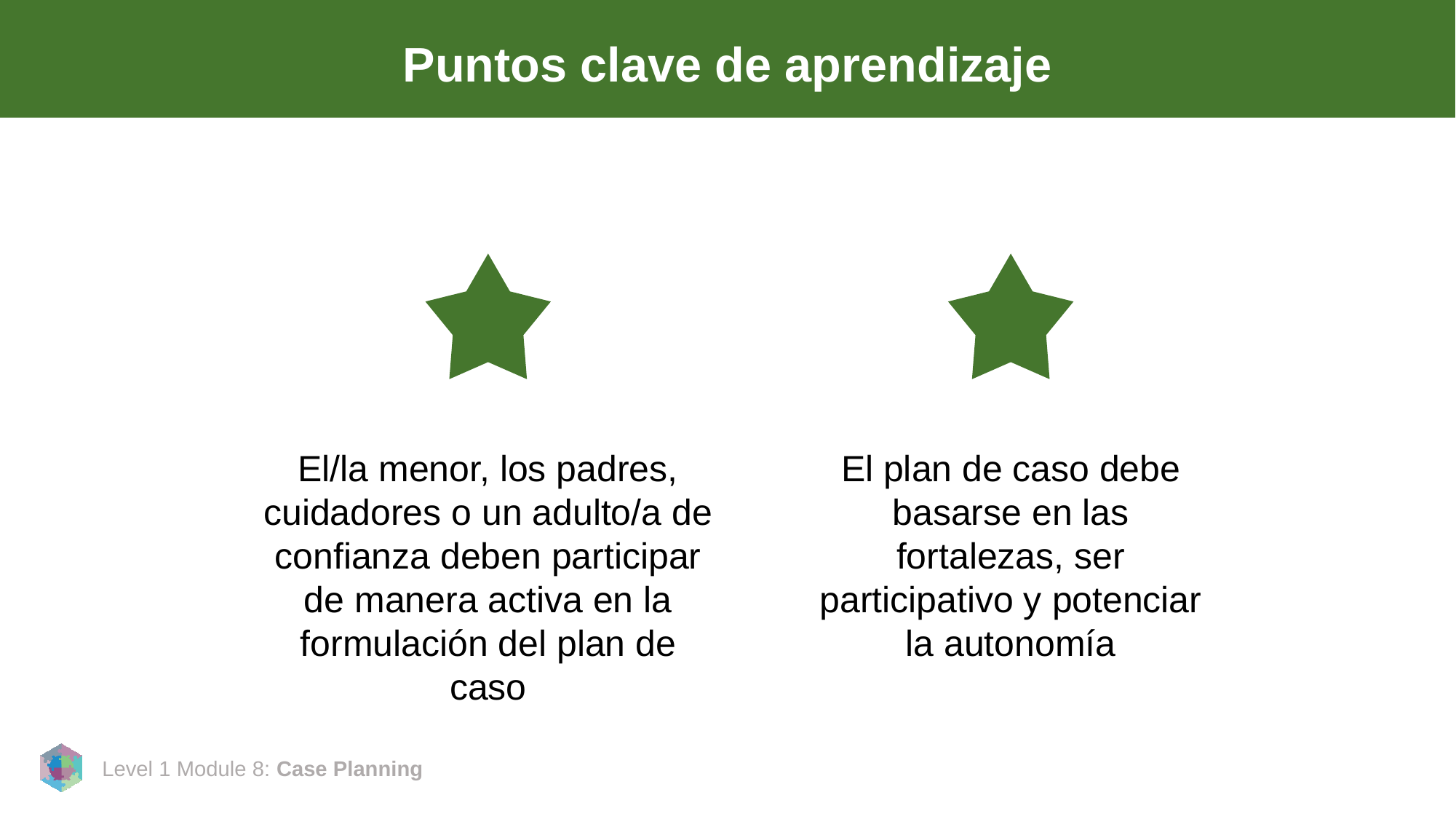

# Puntos clave de aprendizaje

El/la menor, los padres, cuidadores o un adulto/a de confianza deben participar de manera activa en la formulación del plan de caso
El plan de caso debe basarse en las fortalezas, ser participativo y potenciar la autonomía